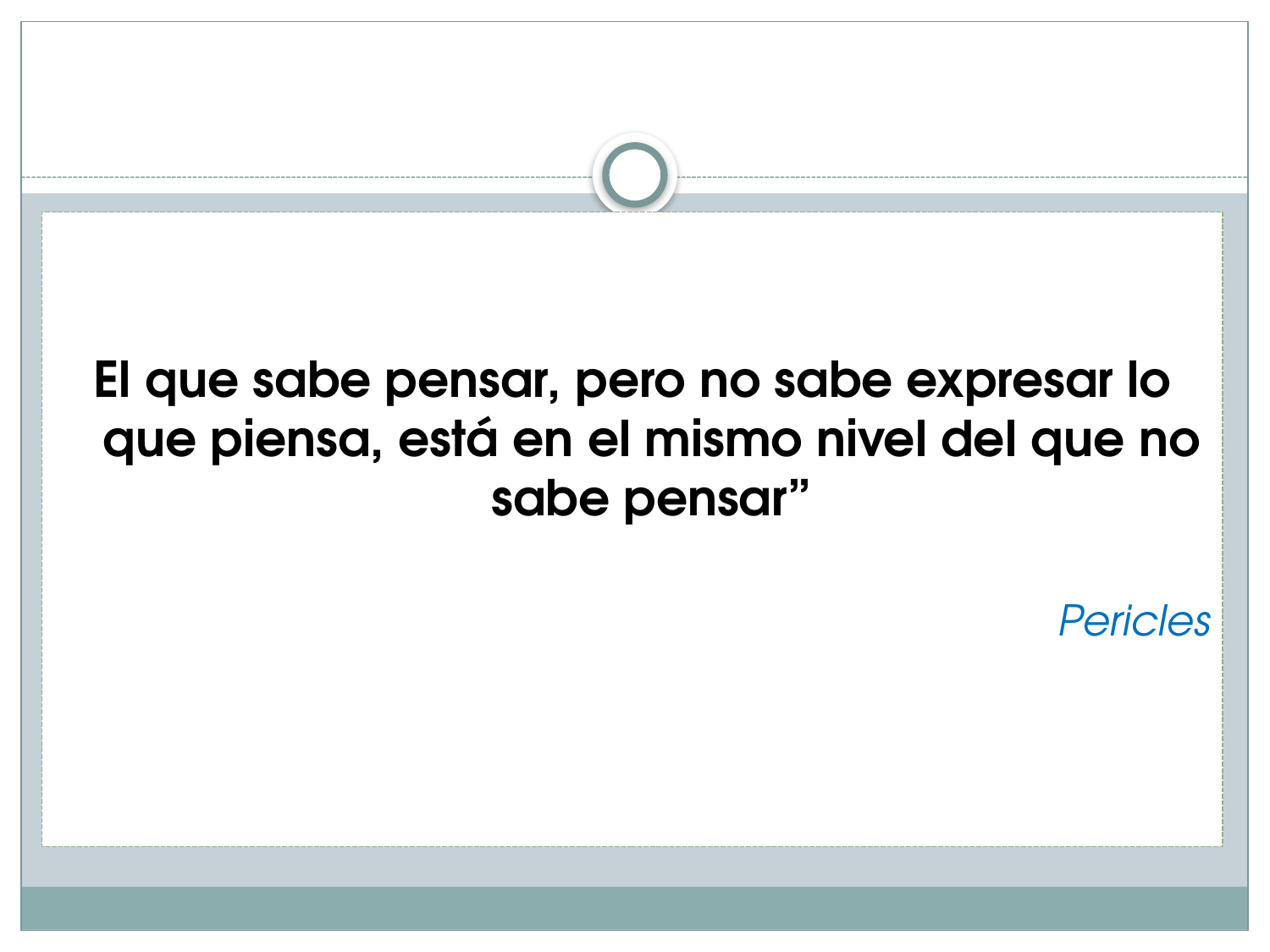

#
El que sabe pensar, pero no sabe expresar lo que piensa, está en el mismo nivel del que no sabe pensar”

Pericles